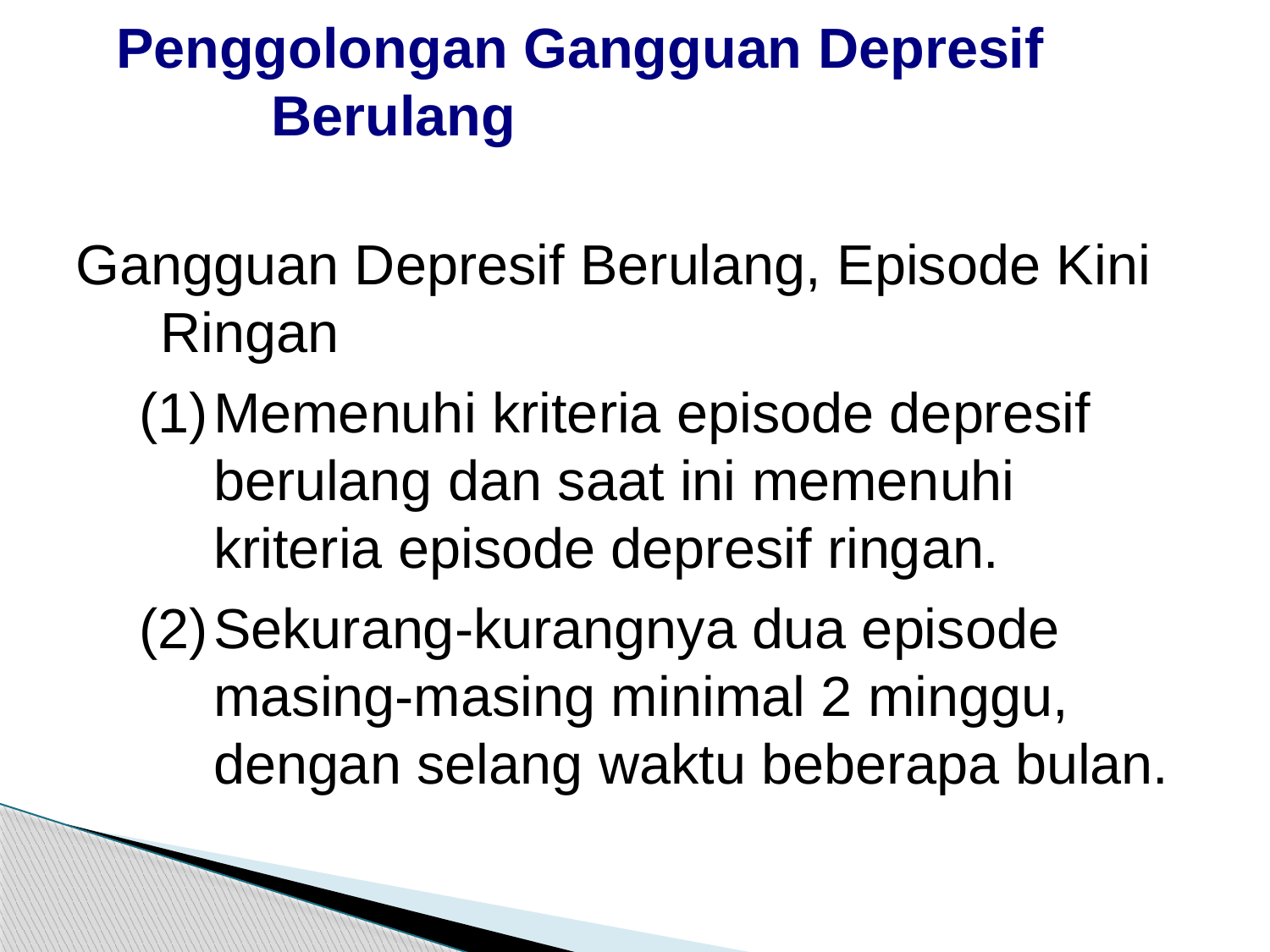

# Penggolongan Gangguan Depresif Berulang
Gangguan Depresif Berulang, Episode Kini Ringan
(1)	Memenuhi kriteria episode depresif berulang dan saat ini memenuhi kriteria episode depresif ringan.
(2)	Sekurang-kurangnya dua episode masing-masing minimal 2 minggu, dengan selang waktu beberapa bulan.